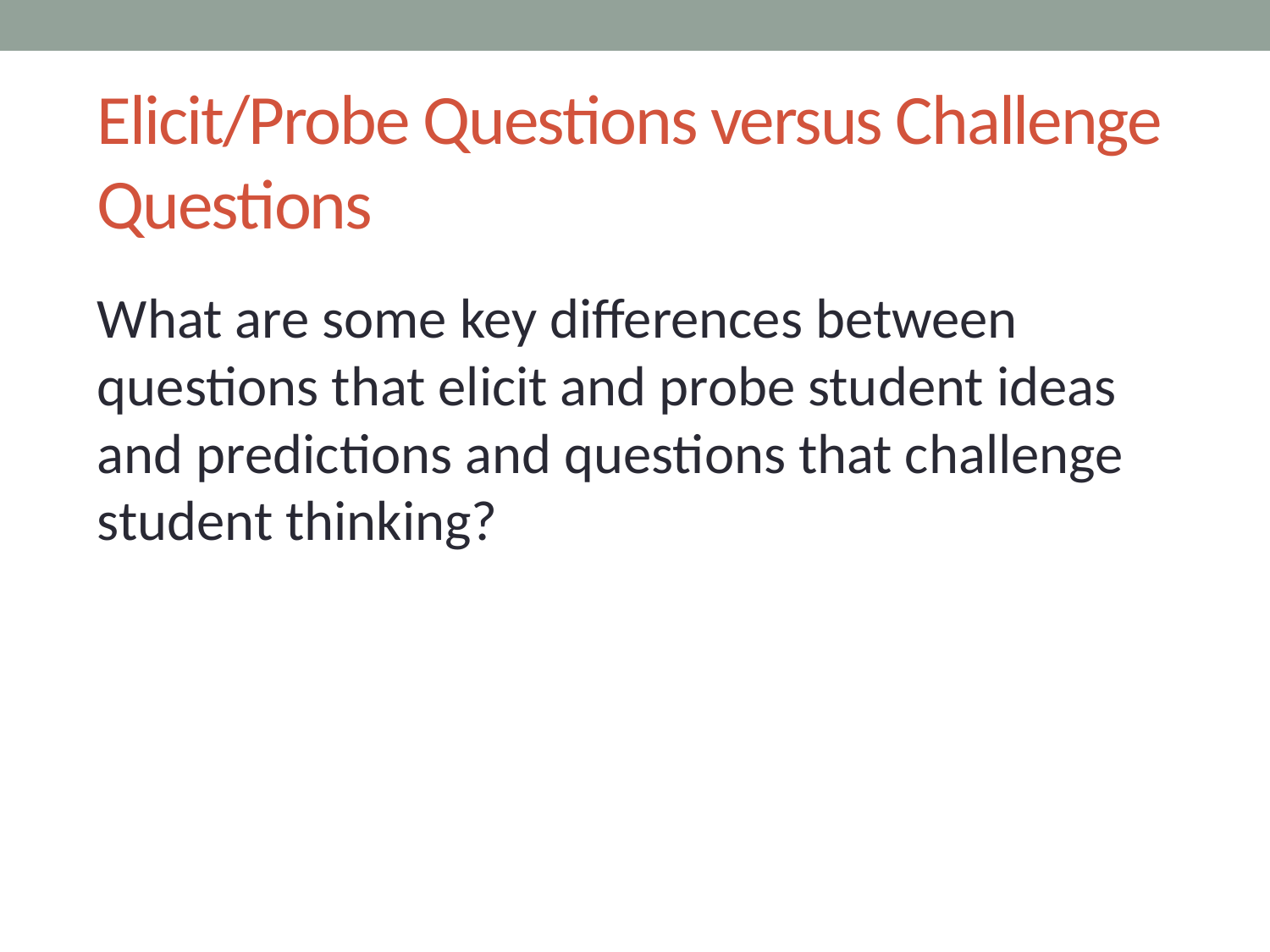

# Elicit/Probe Questions versus Challenge Questions
What are some key differences between questions that elicit and probe student ideas and predictions and questions that challenge student thinking?